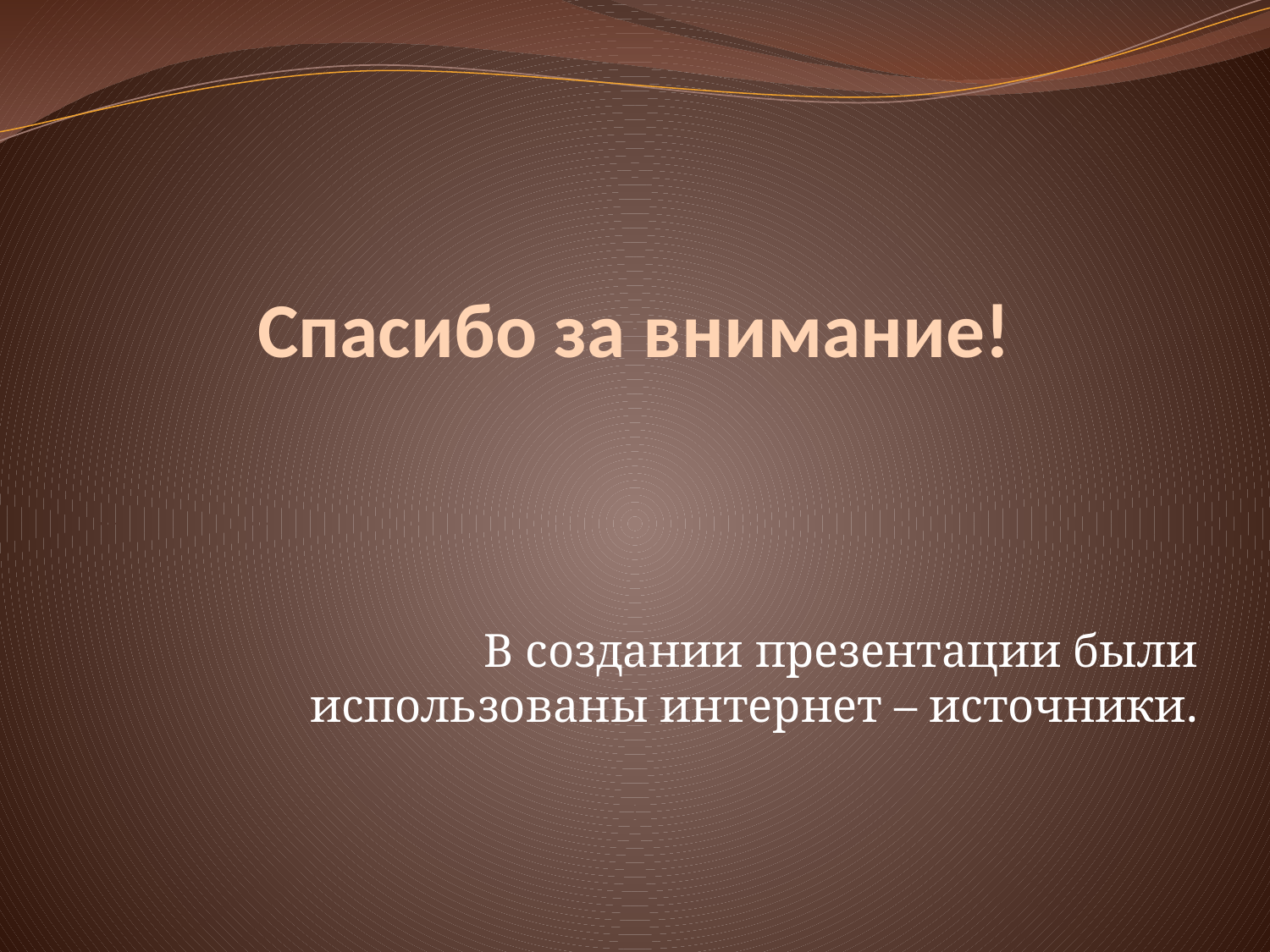

# Спасибо за внимание!
В создании презентации были использованы интернет – источники.